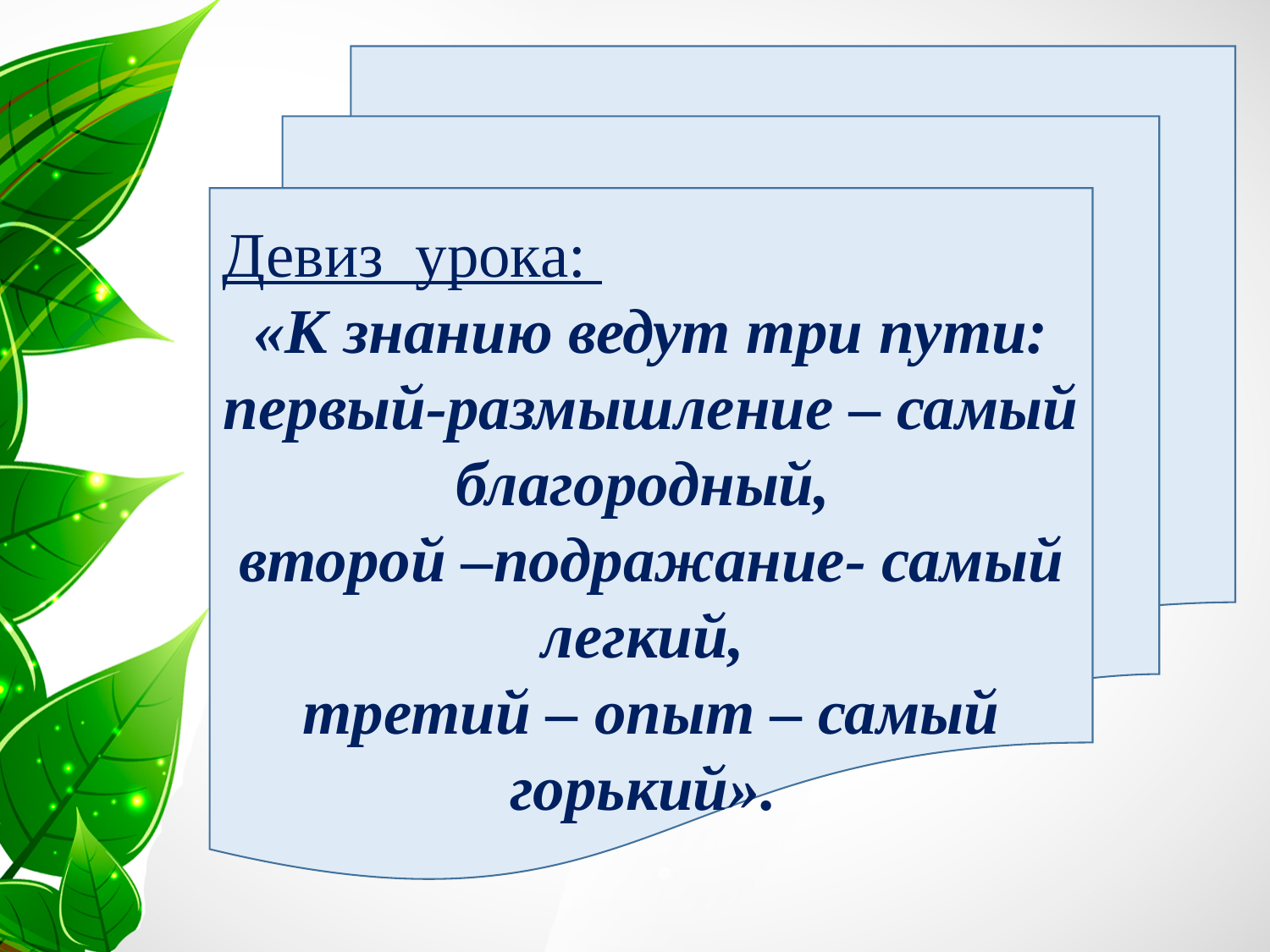

Девиз  урока:
«К знанию ведут три пути: первый-размышление – самый благородный,
второй –подражание- самый легкий,
третий – опыт – самый горький».